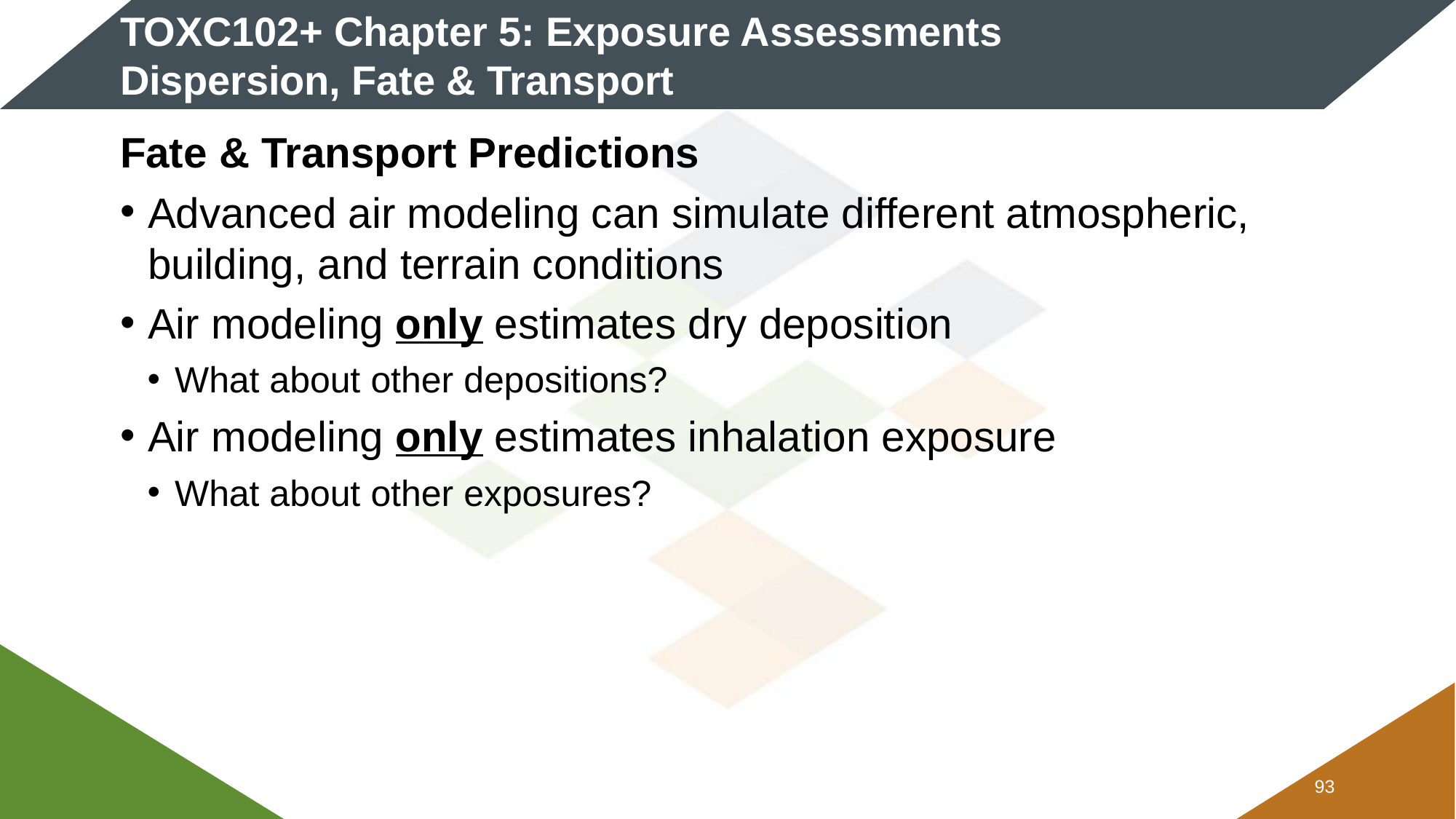

# TOXC102+ Chapter 5: Exposure Assessments Dispersion, Fate & Transport
Fate & Transport Predictions
Advanced air modeling can simulate different atmospheric, building, and terrain conditions
Air modeling only estimates dry deposition
What about other depositions?
Air modeling only estimates inhalation exposure
What about other exposures?
93